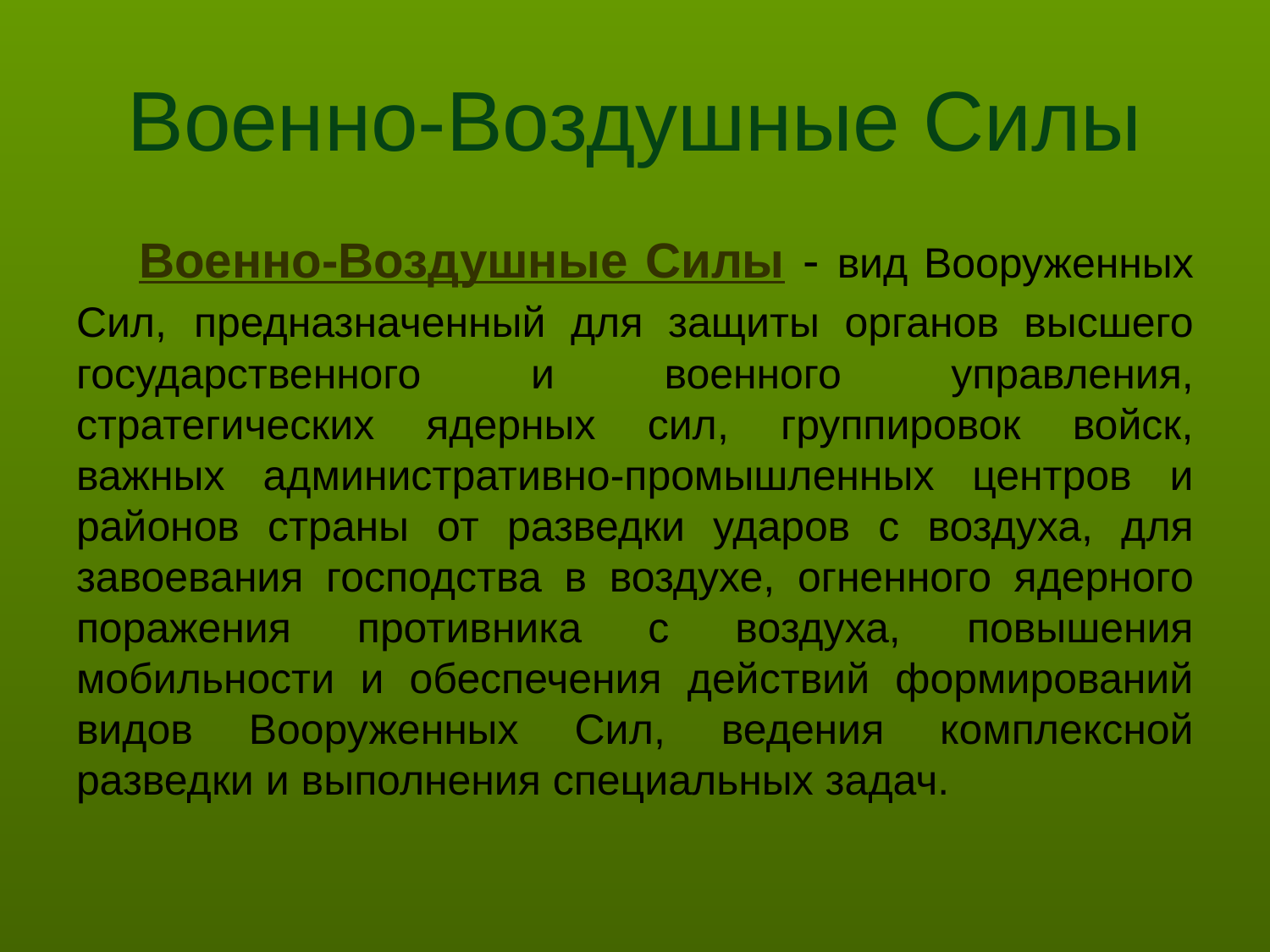

# Военно-Воздушные Силы
Военно-Воздушные Силы - вид Вооруженных Сил, предназначенный для защиты органов высшего государственного и военного управления, стратегических ядерных сил, группировок войск, важных административно-промышленных центров и районов страны от разведки ударов с воздуха, для завоевания господства в воздухе, огненного ядерного поражения противника с воздуха, повышения мобильности и обеспечения действий формирований видов Вооруженных Сил, ведения комплексной разведки и выполнения специальных задач.